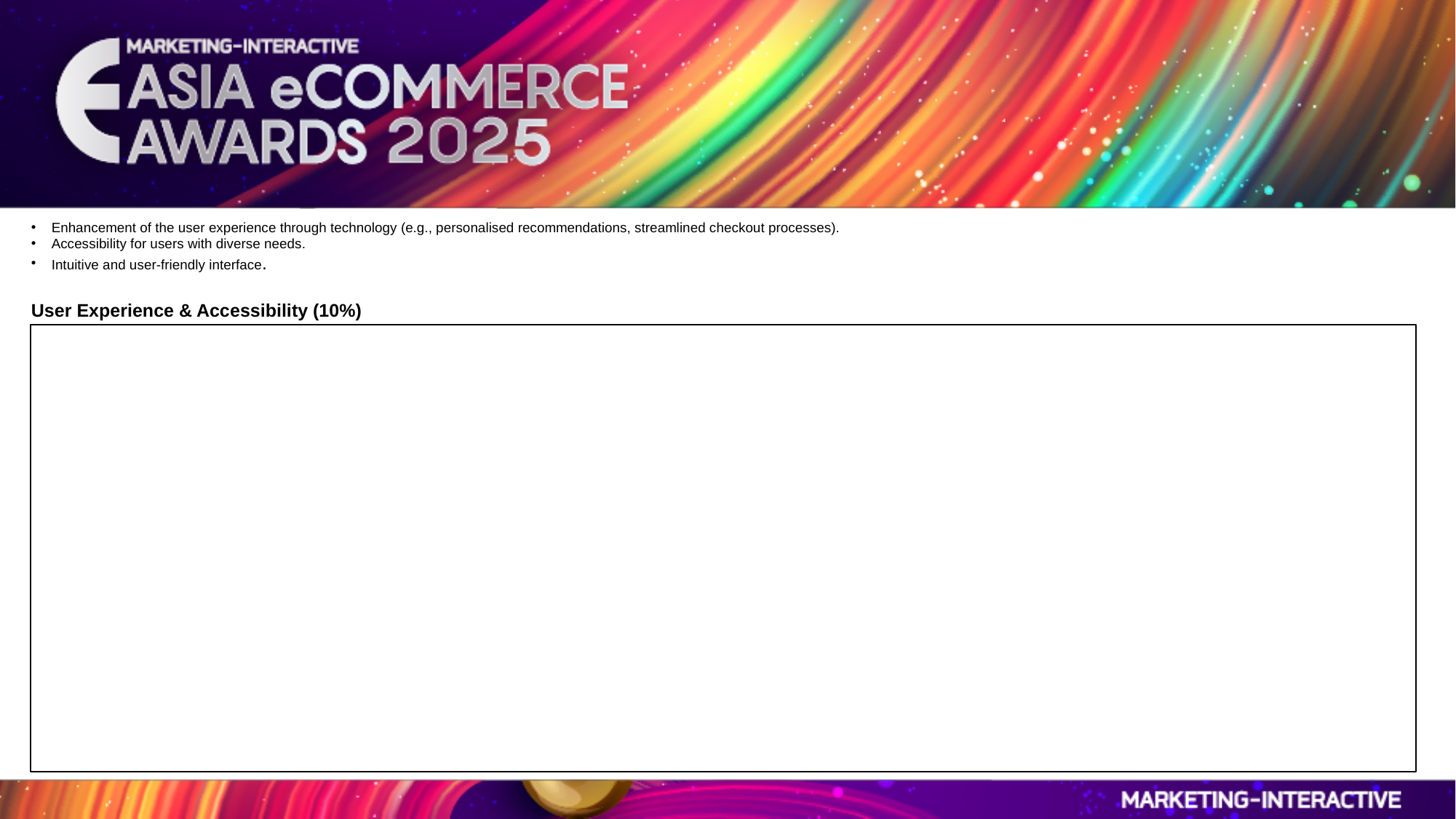

Enhancement of the user experience through technology (e.g., personalised recommendations, streamlined checkout processes).
Accessibility for users with diverse needs.
Intuitive and user-friendly interface.
User Experience & Accessibility (10%)